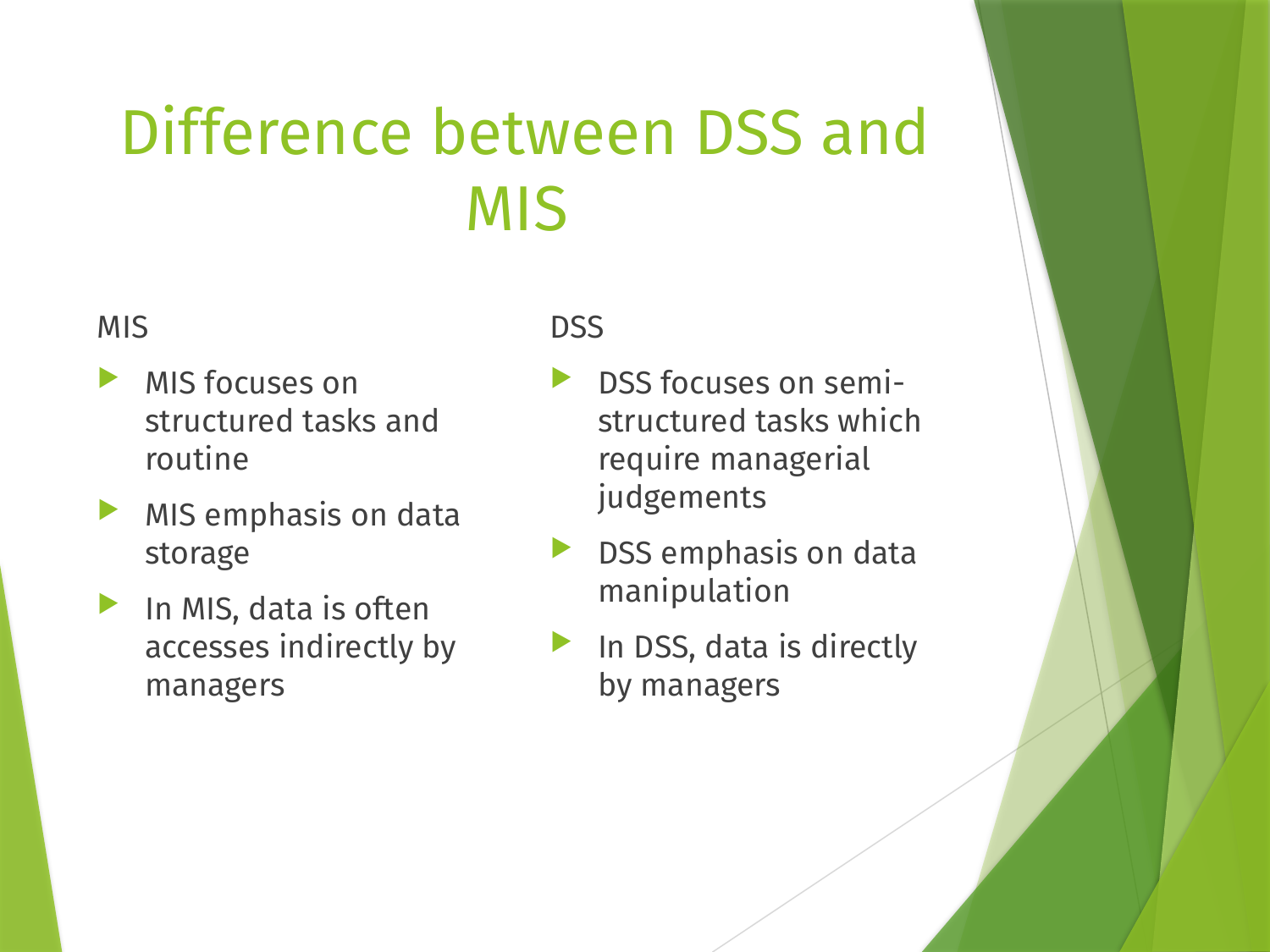

# Difference between DSS and MIS
MIS
MIS focuses on structured tasks and routine
MIS emphasis on data storage
In MIS, data is often accesses indirectly by managers

DSS
DSS focuses on semi-structured tasks which require managerial judgements
DSS emphasis on data manipulation
In DSS, data is directly by managers